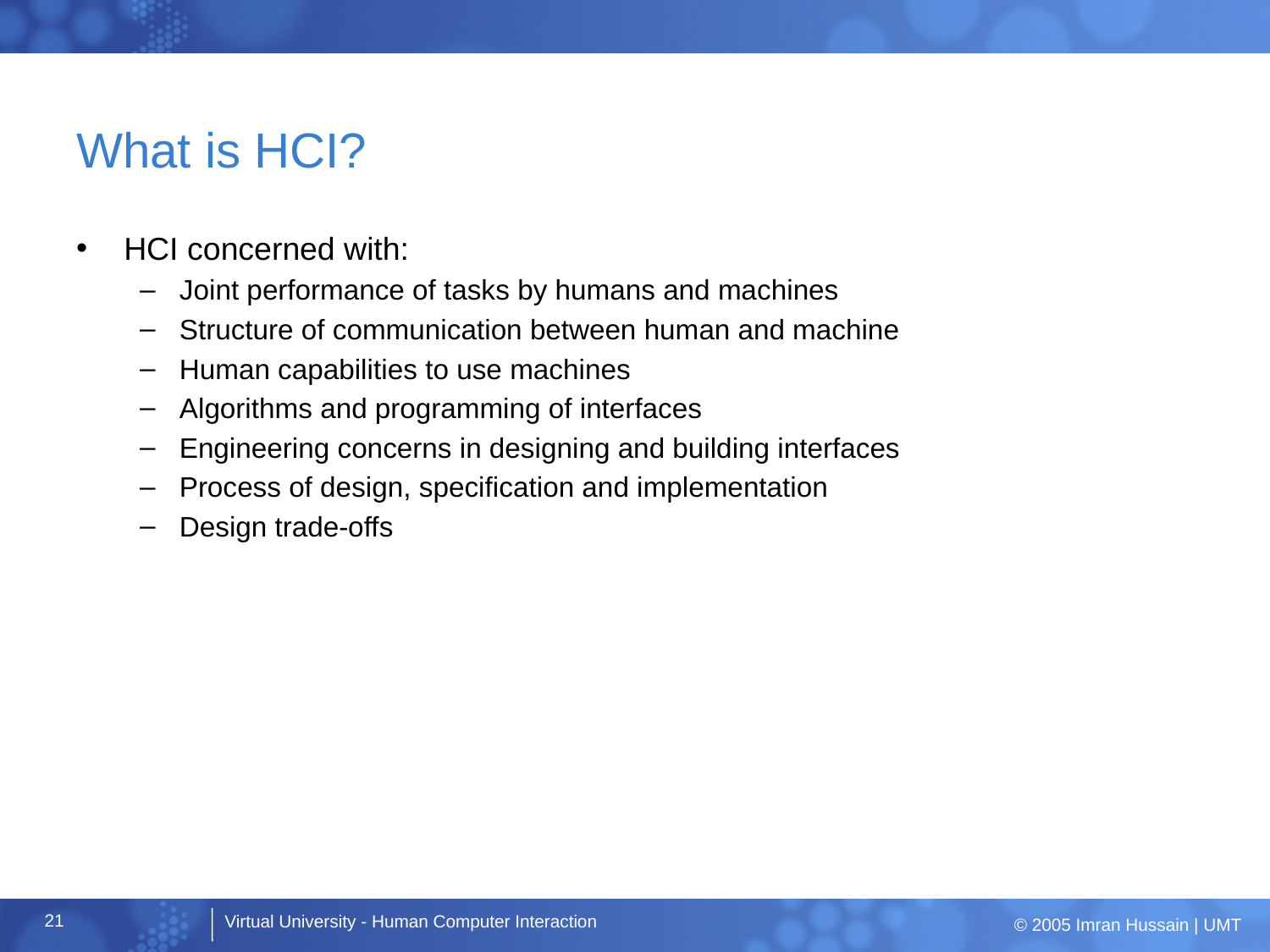

# What is HCI?
HCI concerned with:
Joint performance of tasks by humans and machines
Structure of communication between human and machine
Human capabilities to use machines
Algorithms and programming of interfaces
Engineering concerns in designing and building interfaces
Process of design, specification and implementation
Design trade-offs